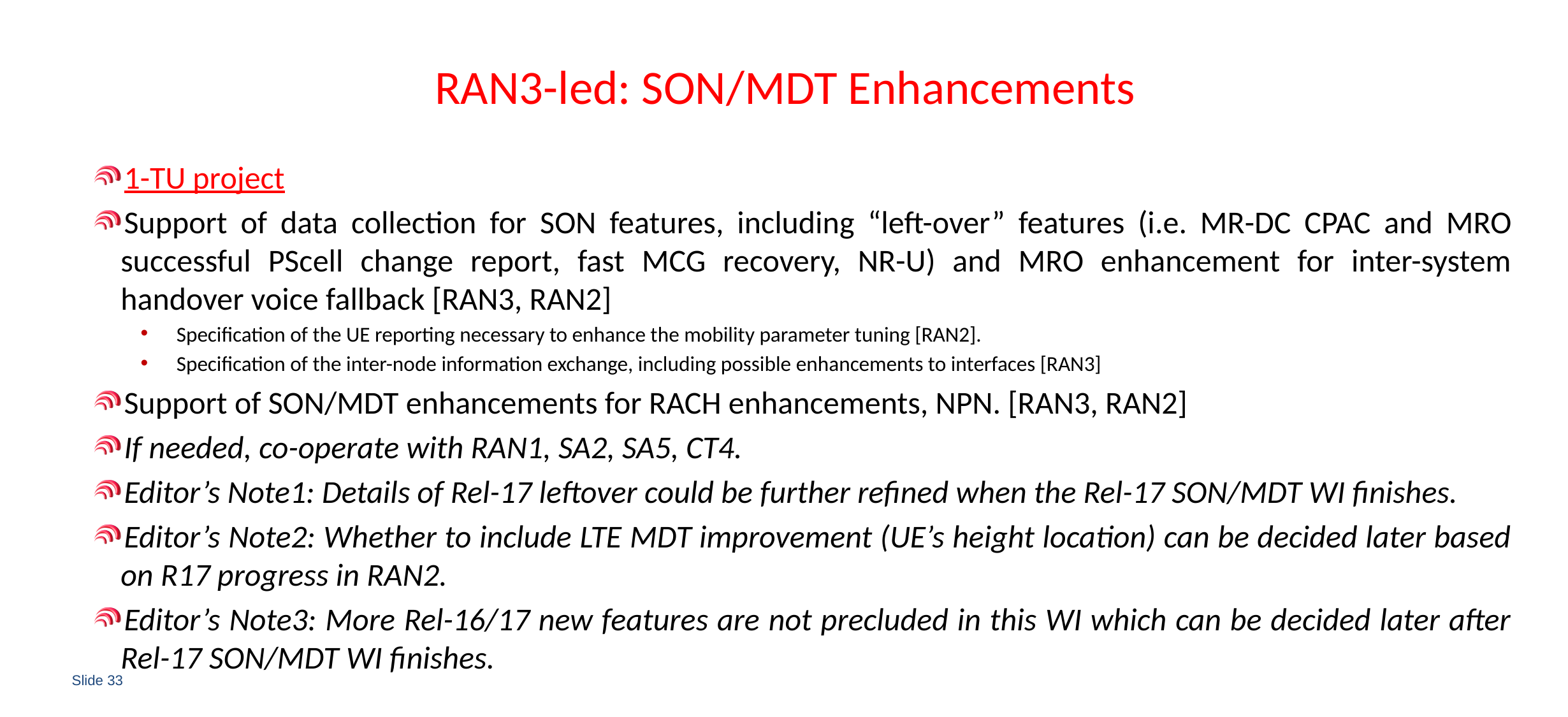

# RAN3-led: SON/MDT Enhancements
1-TU project
Support of data collection for SON features, including “left-over” features (i.e. MR-DC CPAC and MRO successful PScell change report, fast MCG recovery, NR-U) and MRO enhancement for inter-system handover voice fallback [RAN3, RAN2]
Specification of the UE reporting necessary to enhance the mobility parameter tuning [RAN2].
Specification of the inter-node information exchange, including possible enhancements to interfaces [RAN3]
Support of SON/MDT enhancements for RACH enhancements, NPN. [RAN3, RAN2]
If needed, co-operate with RAN1, SA2, SA5, CT4.
Editor’s Note1: Details of Rel-17 leftover could be further refined when the Rel-17 SON/MDT WI finishes.
Editor’s Note2: Whether to include LTE MDT improvement (UE’s height location) can be decided later based on R17 progress in RAN2.
Editor’s Note3: More Rel-16/17 new features are not precluded in this WI which can be decided later after Rel-17 SON/MDT WI finishes.